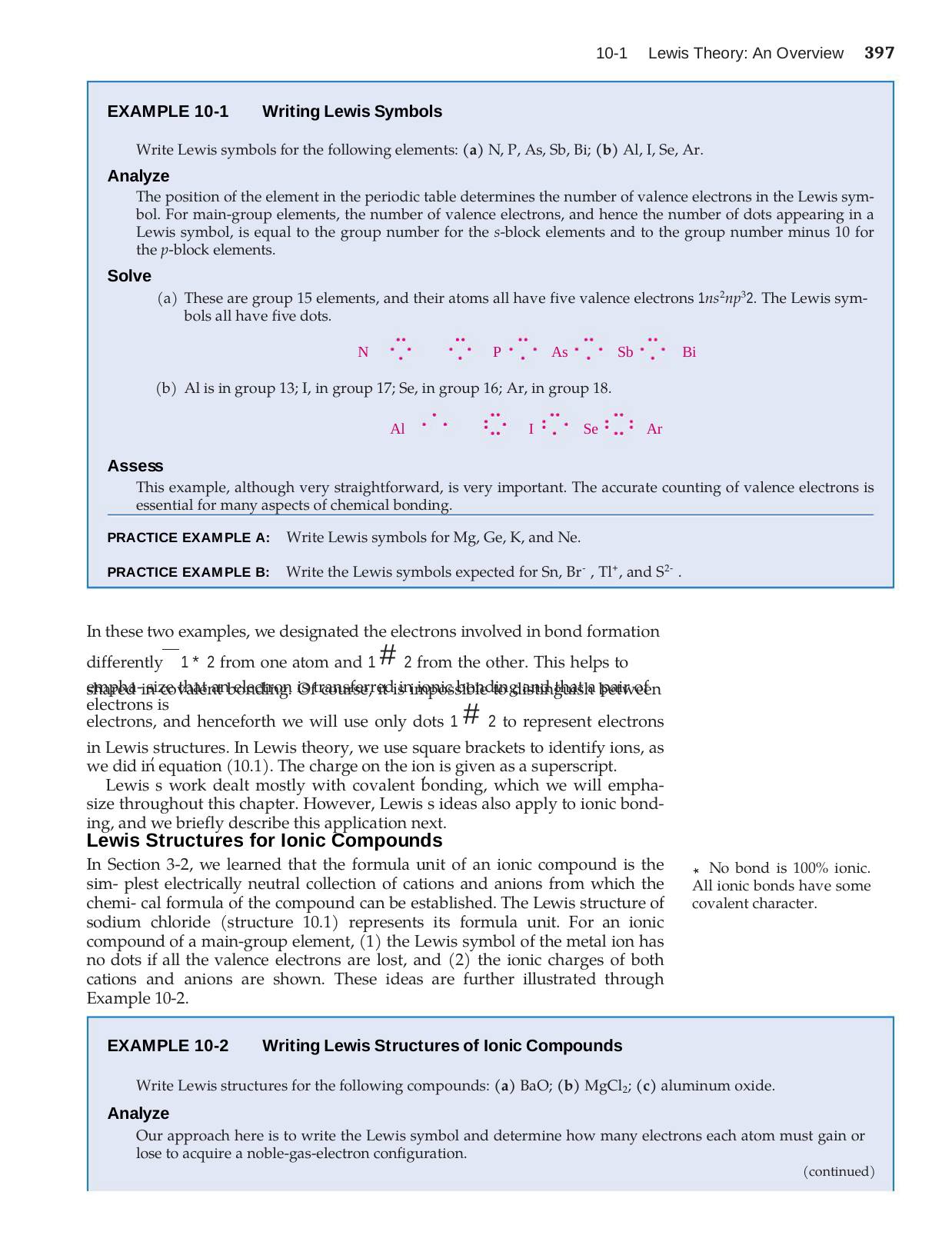

Lewis Theory: An Overview	397
10-1
EXAMPLE 10-1	Writing Lewis Symbols

Write Lewis symbols for the following elements: (a) N, P, As, Sb, Bi; (b) Al, I, Se, Ar.
Analyze
The position of the element in the periodic table determines the number of valence electrons in the Lewis sym- bol. For main-group elements, the number of valence electrons, and hence the number of dots appearing in a Lewis symbol, is equal to the group number for the s-block elements and to the group number minus 10 for the p-block elements.
Solve
These are group 15 elements, and their atoms all have five valence electrons 1ns2np32. The Lewis sym- bols all have five dots.

N	P	As	Sb	Bi

Al is in group 13; I, in group 17; Se, in group 16; Ar, in group 18.

Al	I	Se	Ar

Assess
This example, although very straightforward, is very important. The accurate counting of valence electrons is essential for many aspects of chemical bonding.

PRACTICE EXAMPLE A:    Write Lewis symbols for Mg, Ge, K, and Ne.

PRACTICE EXAMPLE B:    Write the Lewis symbols expected for Sn, Br-, Tl+, and S2-.
In these two examples, we designated the electrons involved in bond formation
differently	1 * 2 from one atom and 1 # 2 from the other. This helps to empha- size that an electron is transferred in ionic bonding and that a pair of electrons is

shared in covalent bonding. Of course, it is impossible to distinguish between
electrons, and henceforth we will use only dots 1 # 2 to represent electrons in Lewis structures. In Lewis theory, we use square brackets to identify ions, as we did in equation (10.1). The charge on the ion is given as a superscript.
Lewis s work dealt mostly with covalent bonding, which we will empha- size throughout this chapter. However, Lewis s ideas also apply to ionic bond- ing, and we briefly describe this application next.

Lewis Structures for Ionic Compounds
In Section 3-2, we learned that the formula unit of an ionic compound is the sim- plest electrically neutral collection of cations and anions from which the chemi- cal formula of the compound can be established. The Lewis structure of sodium chloride (structure 10.1) represents its formula unit. For an ionic compound of a main-group element, (1) the Lewis symbol of the metal ion has no dots if all the valence electrons are lost, and (2) the ionic charges of both cations and anions are shown. These ideas are further illustrated through Example 10-2.
*
No bond is 100% ionic. All ionic bonds have some covalent character.
EXAMPLE 10-2	Writing Lewis Structures of Ionic Compounds

Write Lewis structures for the following compounds: (a) BaO; (b) MgCl2; (c) aluminum oxide.
Analyze
Our approach here is to write the Lewis symbol and determine how many electrons each atom must gain or lose to acquire a noble-gas-electron configuration.
(continued)